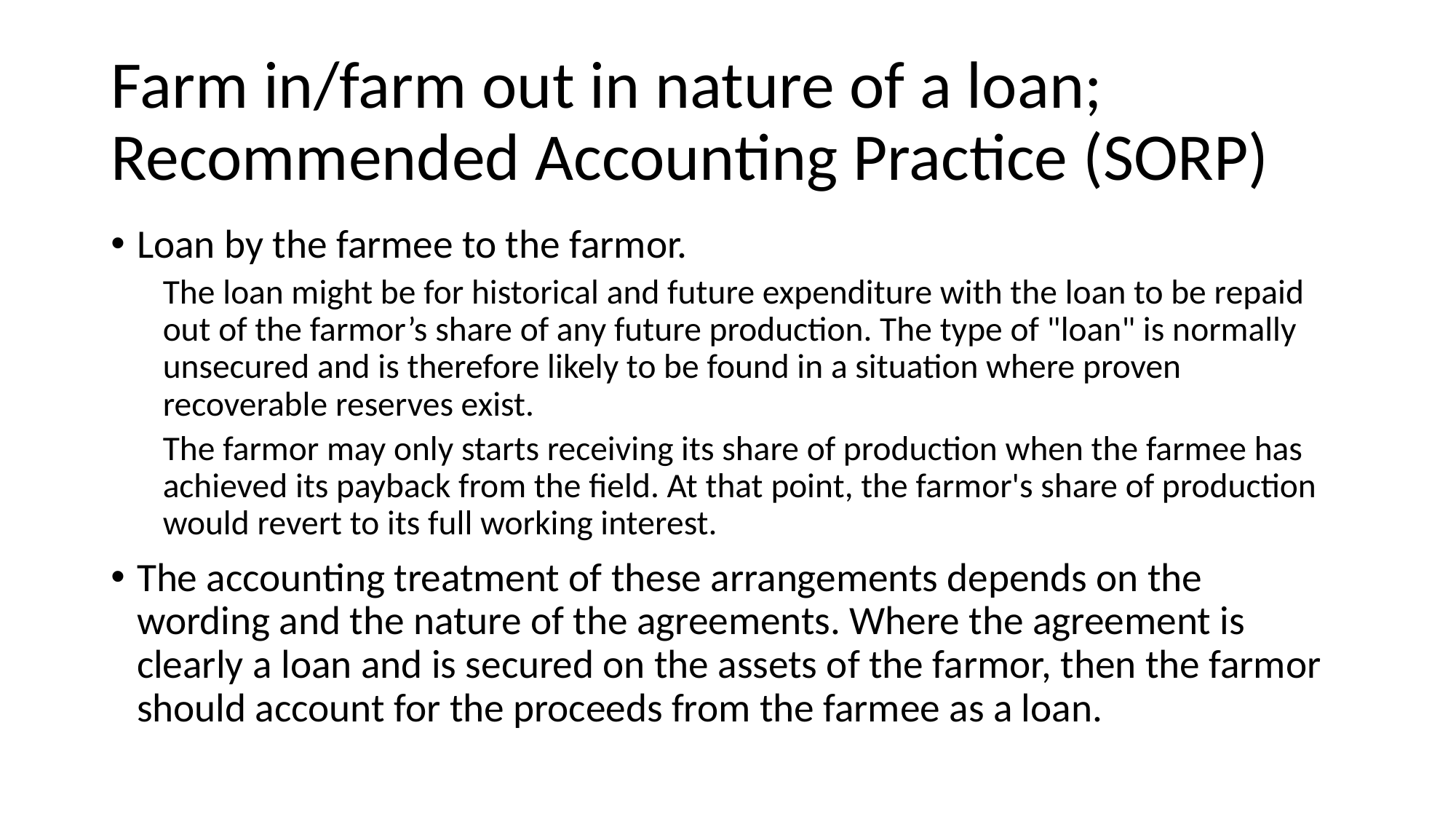

# Farm in/farm out in nature of a loan; Recommended Accounting Practice (SORP)
Loan by the farmee to the farmor.
The loan might be for historical and future expenditure with the loan to be repaid out of the farmor’s share of any future production. The type of "loan" is normally unsecured and is therefore likely to be found in a situation where proven recoverable reserves exist.
The farmor may only starts receiving its share of production when the farmee has achieved its payback from the field. At that point, the farmor's share of production would revert to its full working interest.
The accounting treatment of these arrangements depends on the wording and the nature of the agreements. Where the agreement is clearly a loan and is secured on the assets of the farmor, then the farmor should account for the proceeds from the farmee as a loan.